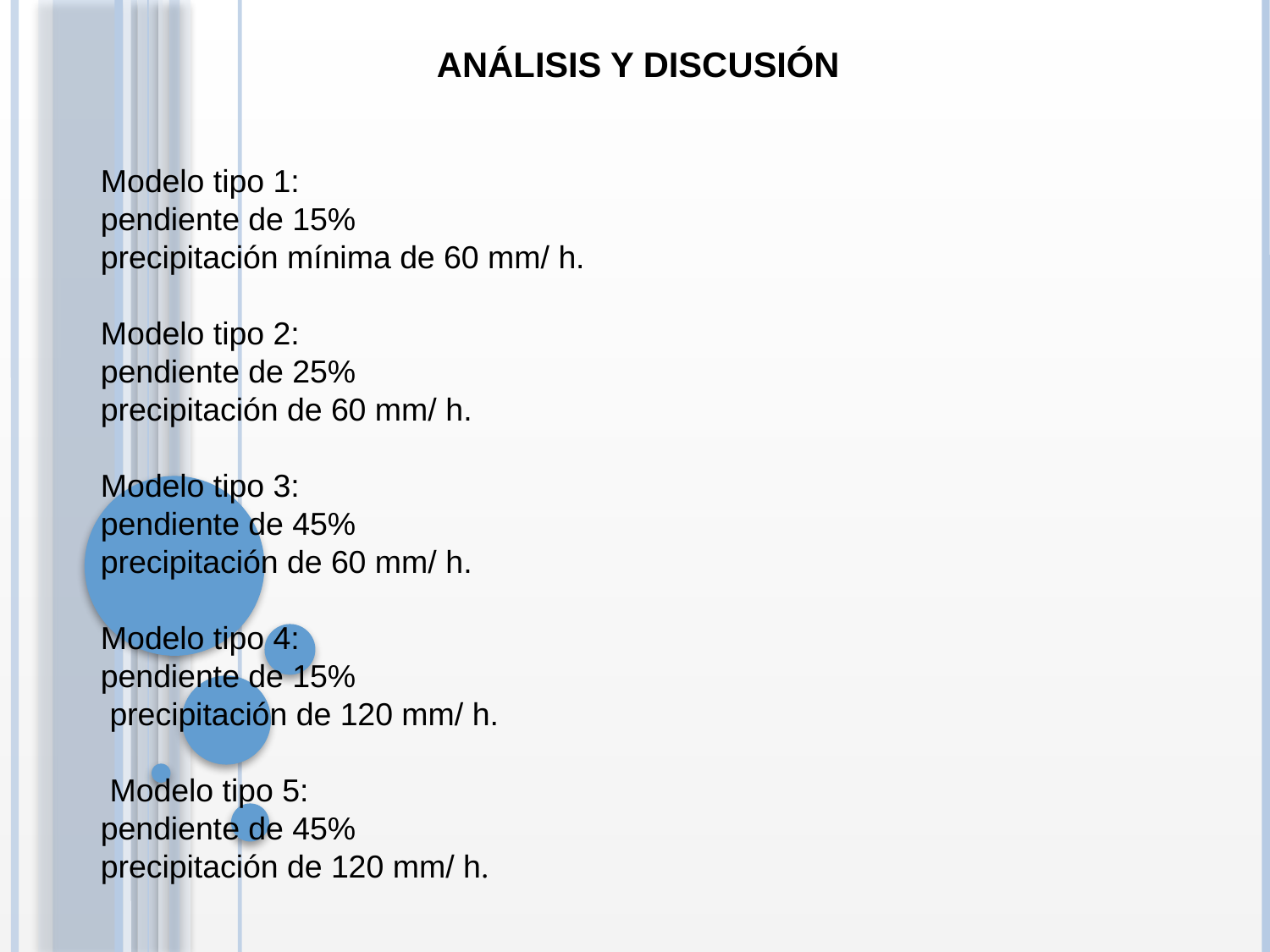

ANÁLISIS Y DISCUSIÓN

Modelo tipo 1:
pendiente de 15%
precipitación mínima de 60 mm/ h.

Modelo tipo 2:
pendiente de 25%
precipitación de 60 mm/ h.

Modelo tipo 3:
pendiente de 45%
precipitación de 60 mm/ h.

Modelo tipo 4:
pendiente de 15%
 precipitación de 120 mm/ h.

 Modelo tipo 5:
pendiente de 45%
precipitación de 120 mm/ h.